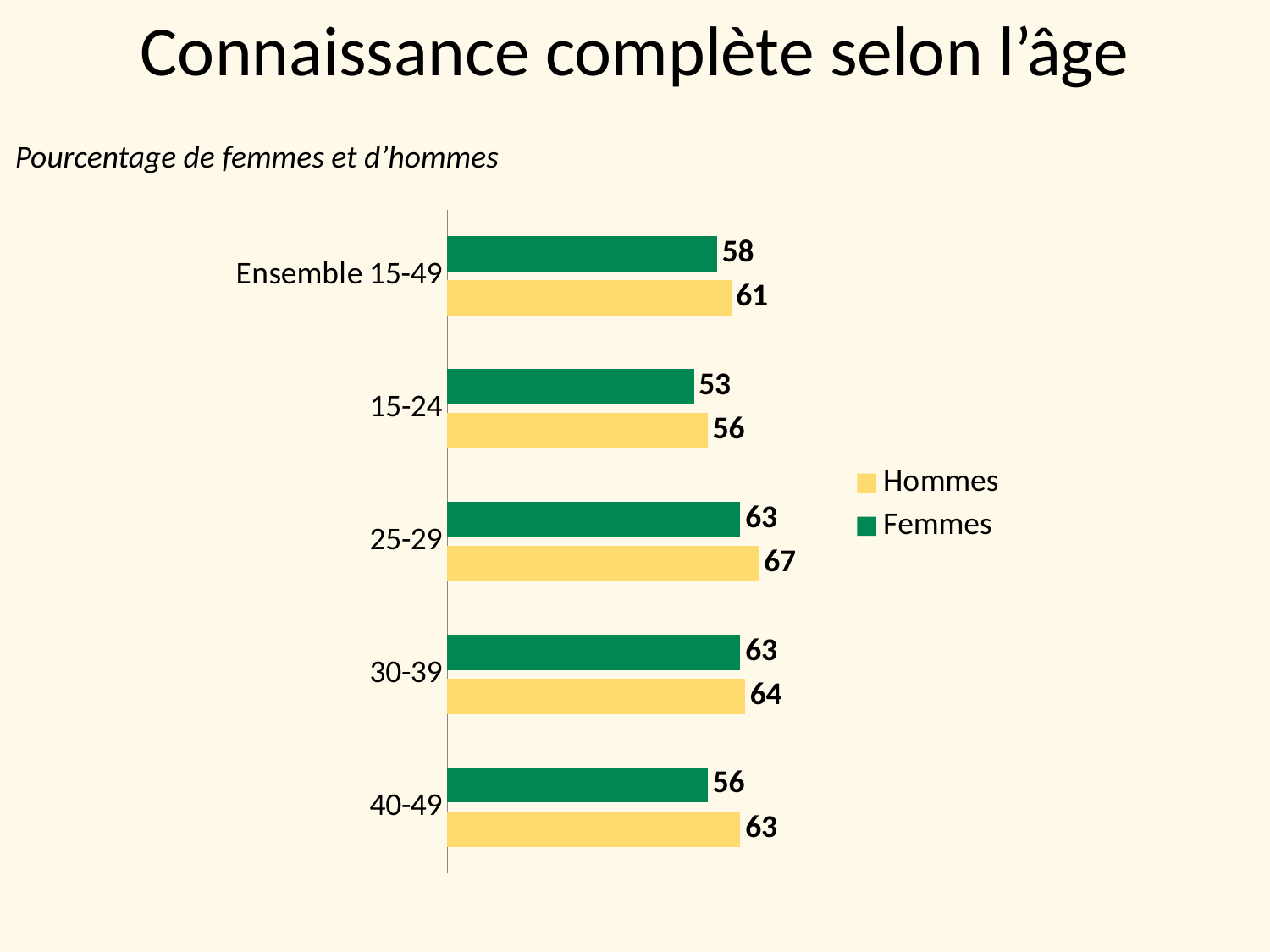

# Connaissance complète selon l’âge
Pourcentage de femmes et d’hommes

### Chart

| Category | Femmes | Hommes |
|---|---|---|
| Ensemble 15-49 | 58.0 | 61.0 |
| 15-24 | 53.0 | 56.0 |
| 25-29 | 63.0 | 67.0 |
| 30-39 | 63.0 | 64.0 |
| 40-49 | 56.0 | 63.0 |